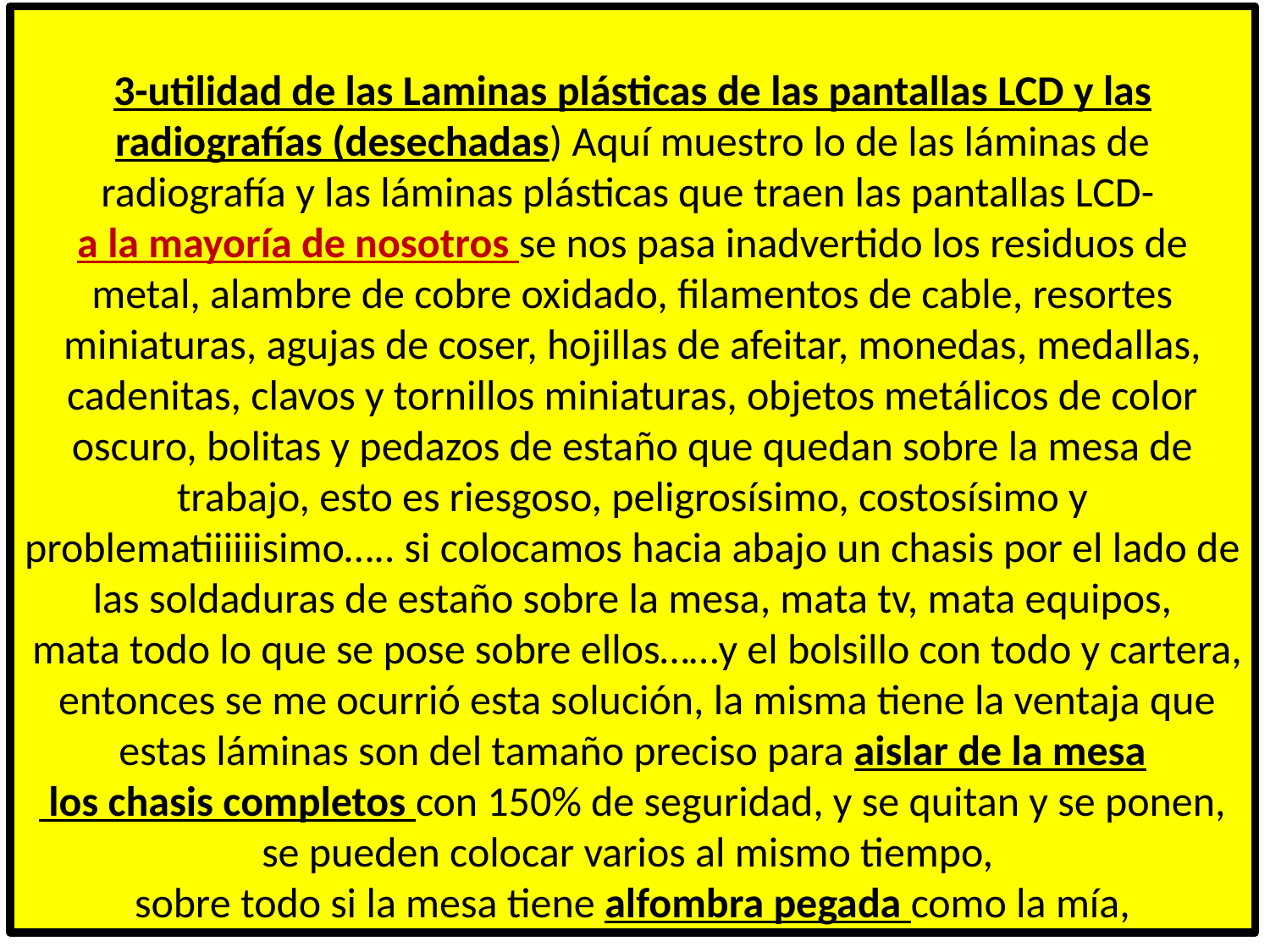

3-utilidad de las Laminas plásticas de las pantallas LCD y las radiografías (desechadas) Aquí muestro lo de las láminas de radiografía y las láminas plásticas que traen las pantallas LCD-
a la mayoría de nosotros se nos pasa inadvertido los residuos de metal, alambre de cobre oxidado, filamentos de cable, resortes miniaturas, agujas de coser, hojillas de afeitar, monedas, medallas, cadenitas, clavos y tornillos miniaturas, objetos metálicos de color oscuro, bolitas y pedazos de estaño que quedan sobre la mesa de trabajo, esto es riesgoso, peligrosísimo, costosísimo y problematiiiiiisimo….. si colocamos hacia abajo un chasis por el lado de las soldaduras de estaño sobre la mesa, mata tv, mata equipos,
 mata todo lo que se pose sobre ellos……y el bolsillo con todo y cartera,
 entonces se me ocurrió esta solución, la misma tiene la ventaja que estas láminas son del tamaño preciso para aislar de la mesa
 los chasis completos con 150% de seguridad, y se quitan y se ponen, se pueden colocar varios al mismo tiempo,
sobre todo si la mesa tiene alfombra pegada como la mía,